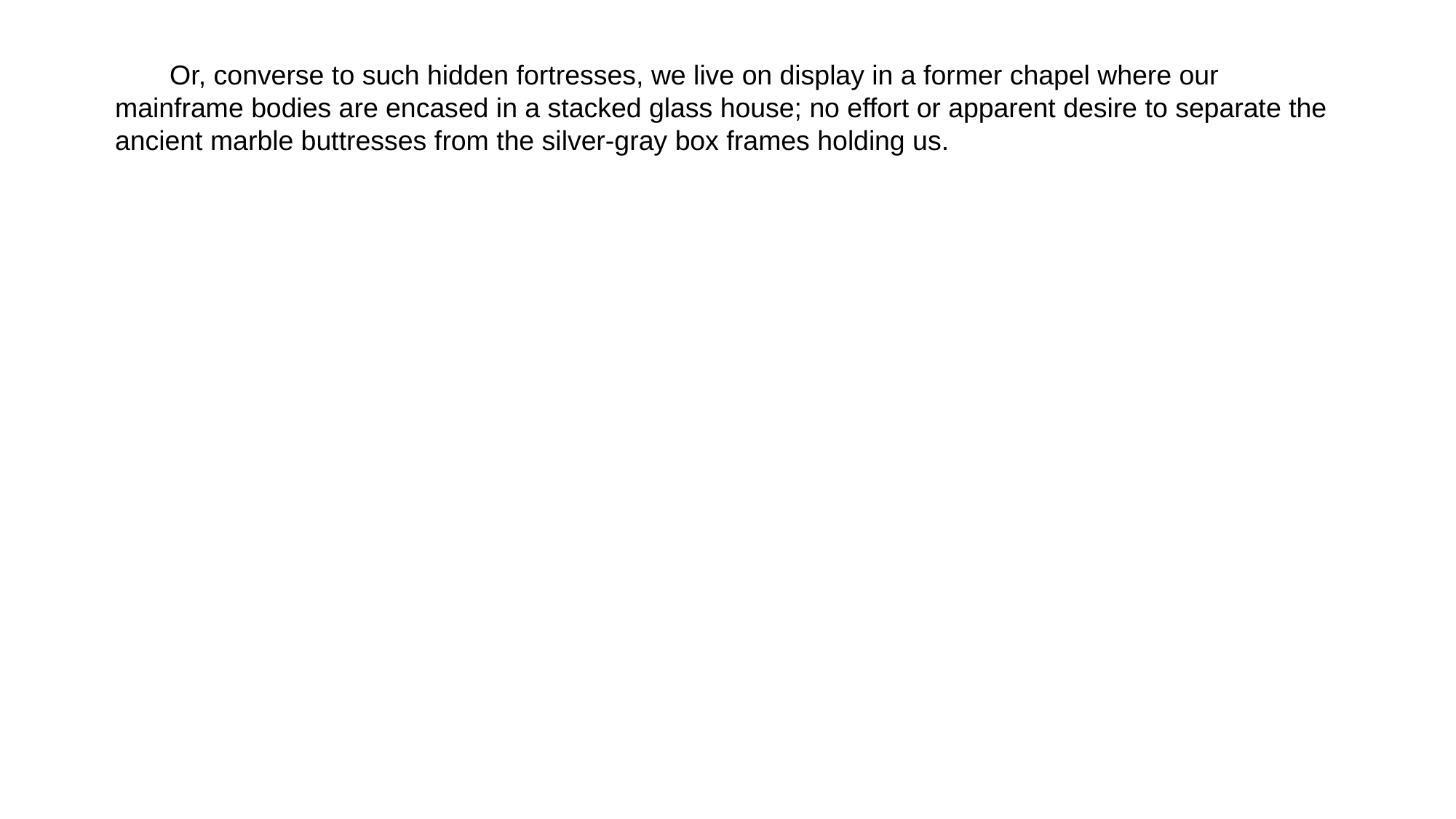

Or, converse to such hidden fortresses, we live on display in a former chapel where our mainframe bodies are encased in a stacked glass house; no effort or apparent desire to separate the ancient marble buttresses from the silver-gray box frames holding us.